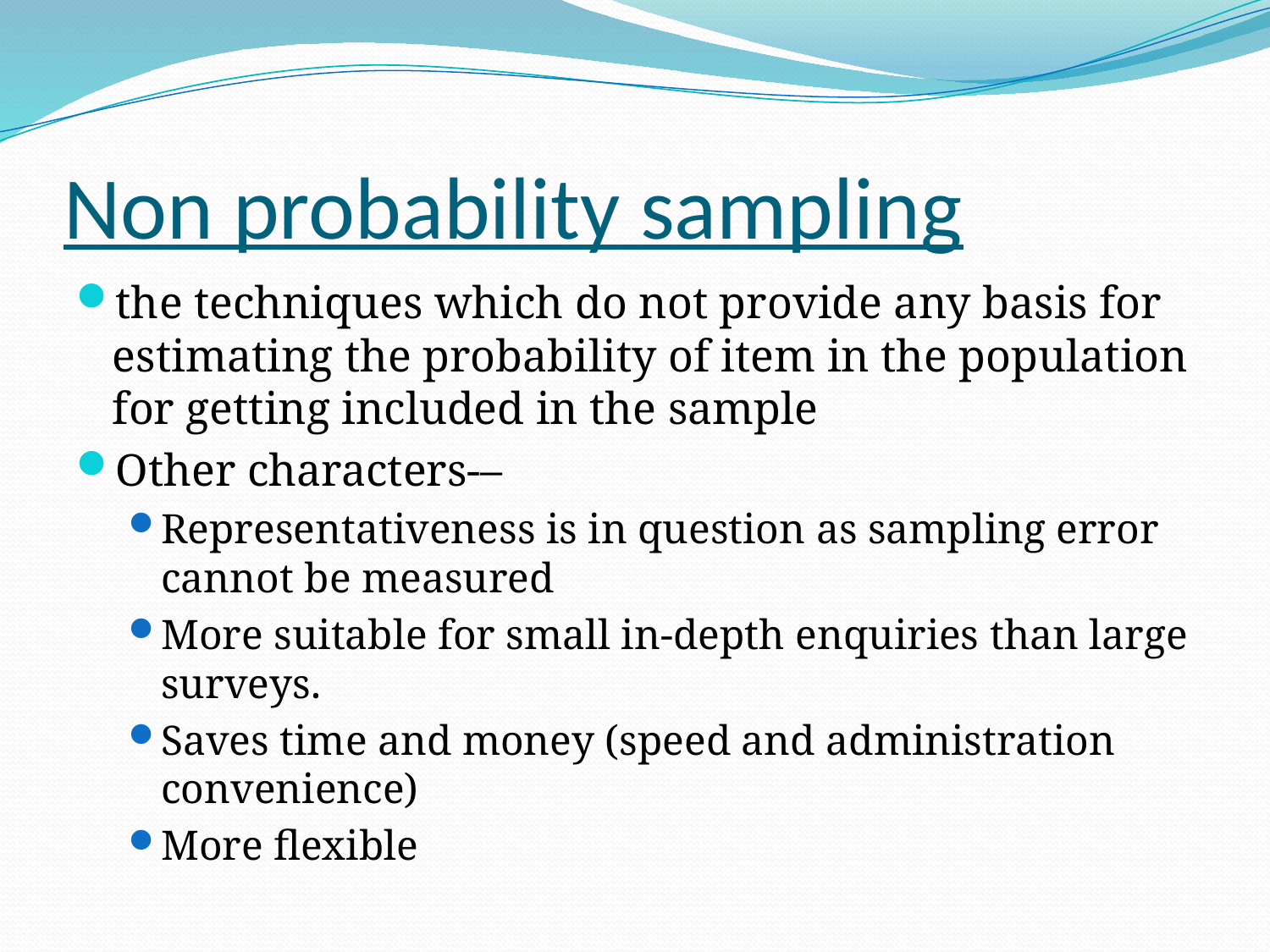

# Non probability sampling
the techniques which do not provide any basis for estimating the probability of item in the population for getting included in the sample
Other characters-–
Representativeness is in question as sampling error cannot be measured
More suitable for small in-depth enquiries than large surveys.
Saves time and money (speed and administration convenience)
More flexible